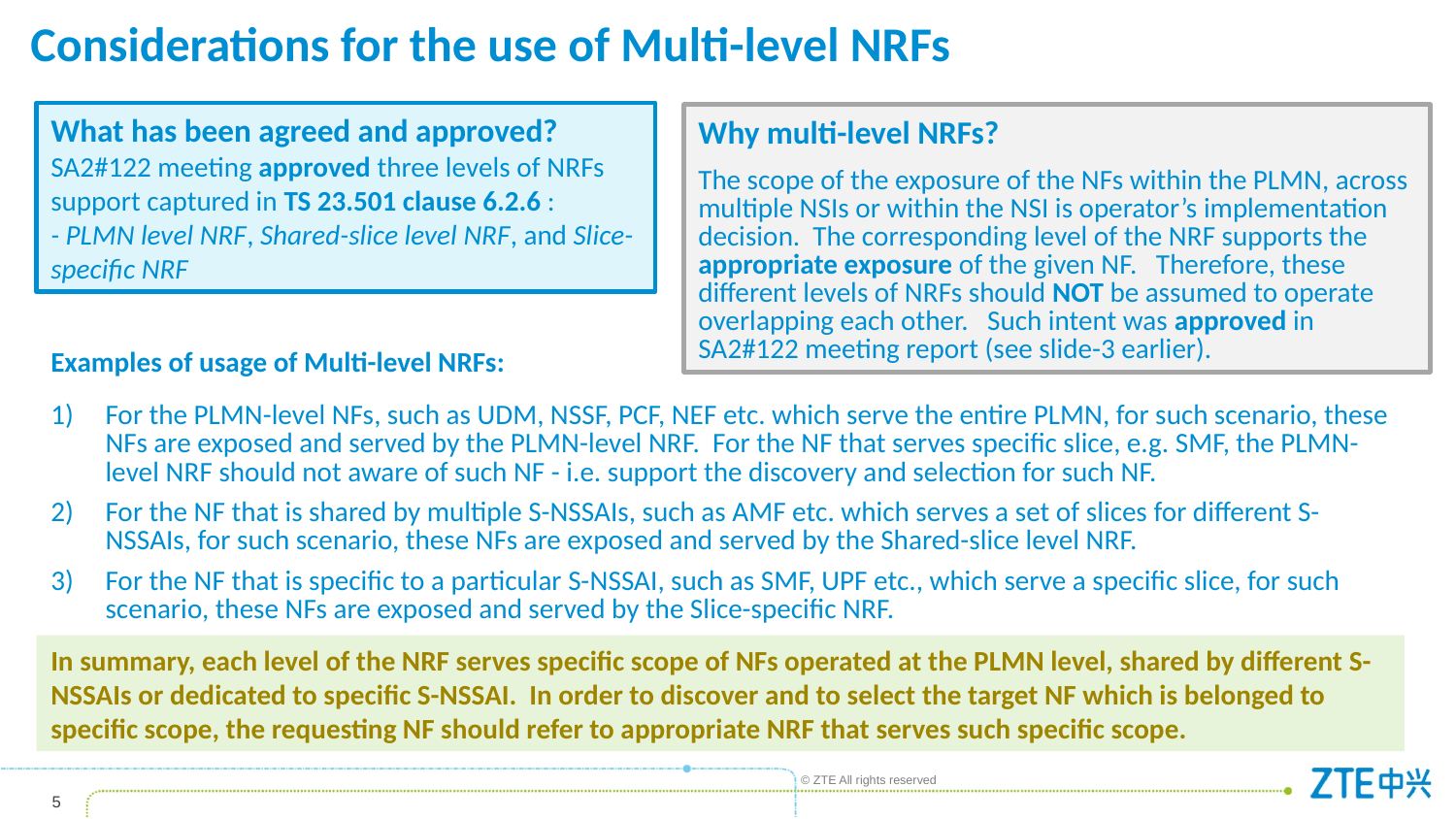

Considerations for the use of Multi-level NRFs
What has been agreed and approved?
SA2#122 meeting approved three levels of NRFs support captured in TS 23.501 clause 6.2.6 :
- PLMN level NRF, Shared-slice level NRF, and Slice-specific NRF
Why multi-level NRFs?
The scope of the exposure of the NFs within the PLMN, across multiple NSIs or within the NSI is operator’s implementation decision.  The corresponding level of the NRF supports the appropriate exposure of the given NF.   Therefore, these different levels of NRFs should NOT be assumed to operate overlapping each other.   Such intent was approved in SA2#122 meeting report (see slide-3 earlier).

Examples of usage of Multi-level NRFs:

For the PLMN-level NFs, such as UDM, NSSF, PCF, NEF etc. which serve the entire PLMN, for such scenario, these NFs are exposed and served by the PLMN-level NRF.  For the NF that serves specific slice, e.g. SMF, the PLMN-level NRF should not aware of such NF - i.e. support the discovery and selection for such NF.
For the NF that is shared by multiple S-NSSAIs, such as AMF etc. which serves a set of slices for different S-NSSAIs, for such scenario, these NFs are exposed and served by the Shared-slice level NRF.
For the NF that is specific to a particular S-NSSAI, such as SMF, UPF etc., which serve a specific slice, for such scenario, these NFs are exposed and served by the Slice-specific NRF.
In summary, each level of the NRF serves specific scope of NFs operated at the PLMN level, shared by different S-NSSAIs or dedicated to specific S-NSSAI.  In order to discover and to select the target NF which is belonged to specific scope, the requesting NF should refer to appropriate NRF that serves such specific scope.